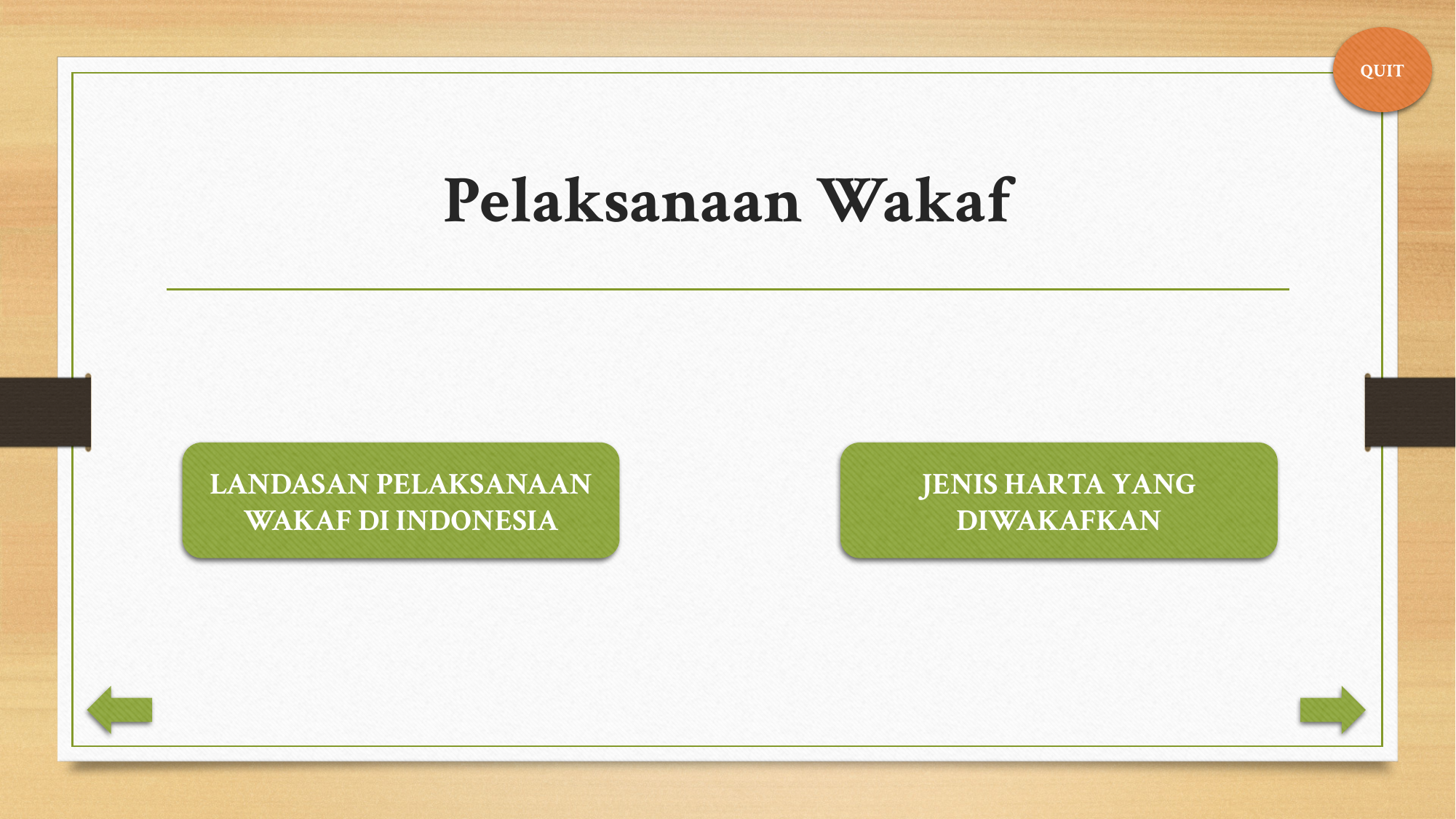

QUIT
# Pelaksanaan Wakaf

LANDASAN PELAKSANAAN WAKAF DI INDONESIA
JENIS HARTA YANG DIWAKAFKAN